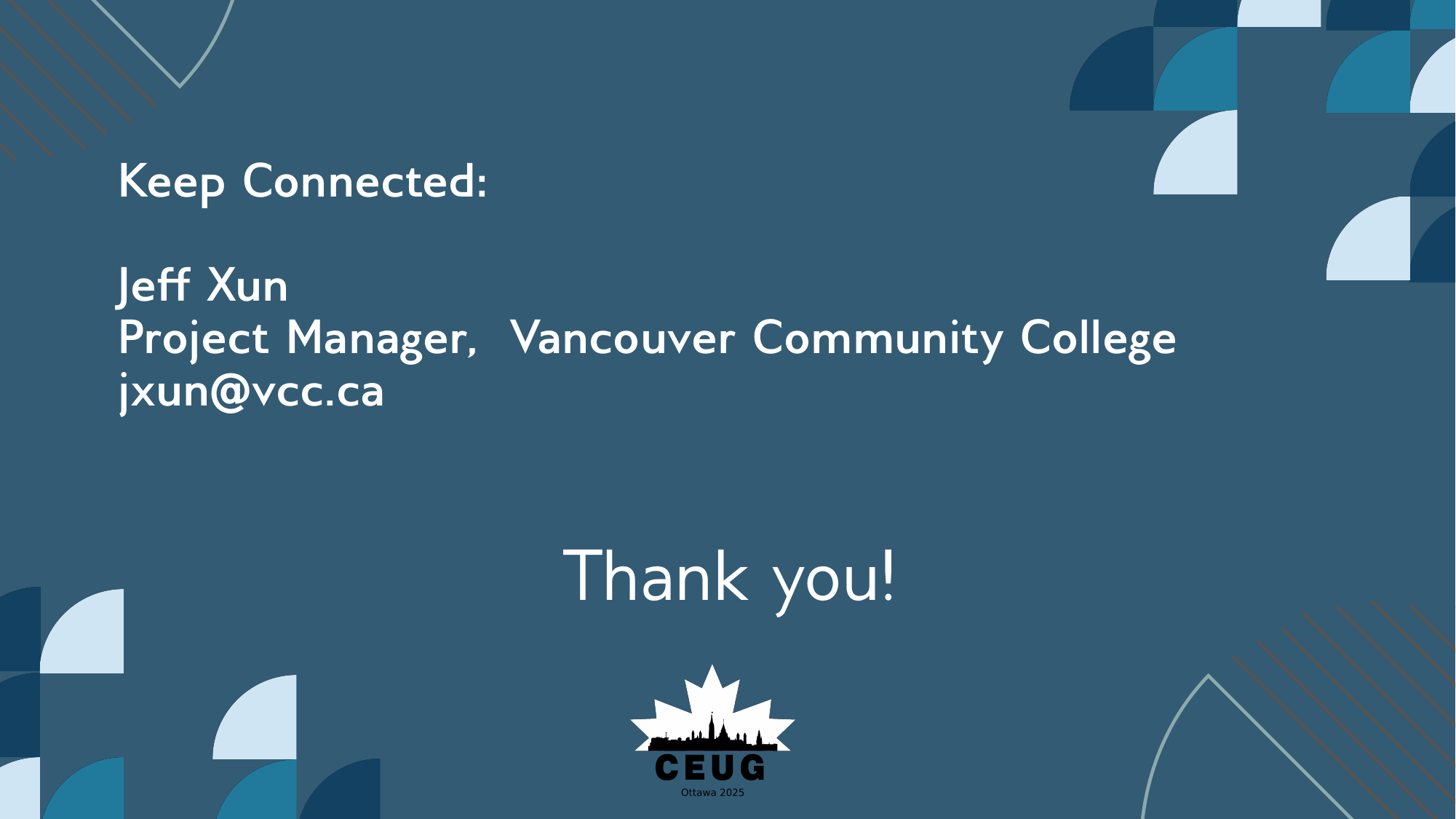

# Keep Connected: Jeff Xun Project Manager,  Vancouver Community College jxun@vcc.ca
Thank you!